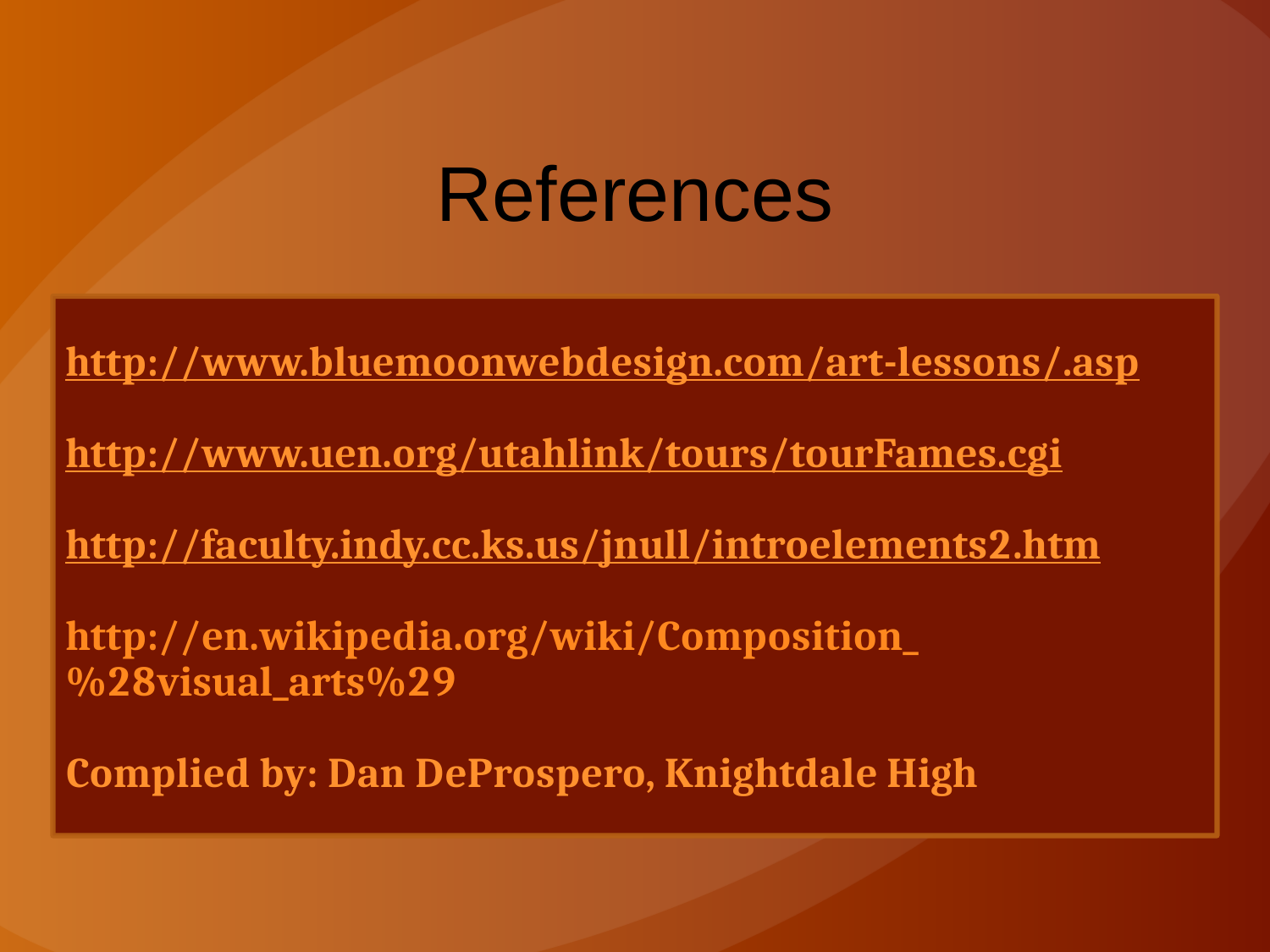

# References

http://www.bluemoonwebdesign.com/art-lessons/.asp

http://www.uen.org/utahlink/tours/tourFames.cgi

http://faculty.indy.cc.ks.us/jnull/introelements2.htm

http://en.wikipedia.org/wiki/Composition_%28visual_arts%29
Complied by: Dan DeProspero, Knightdale High